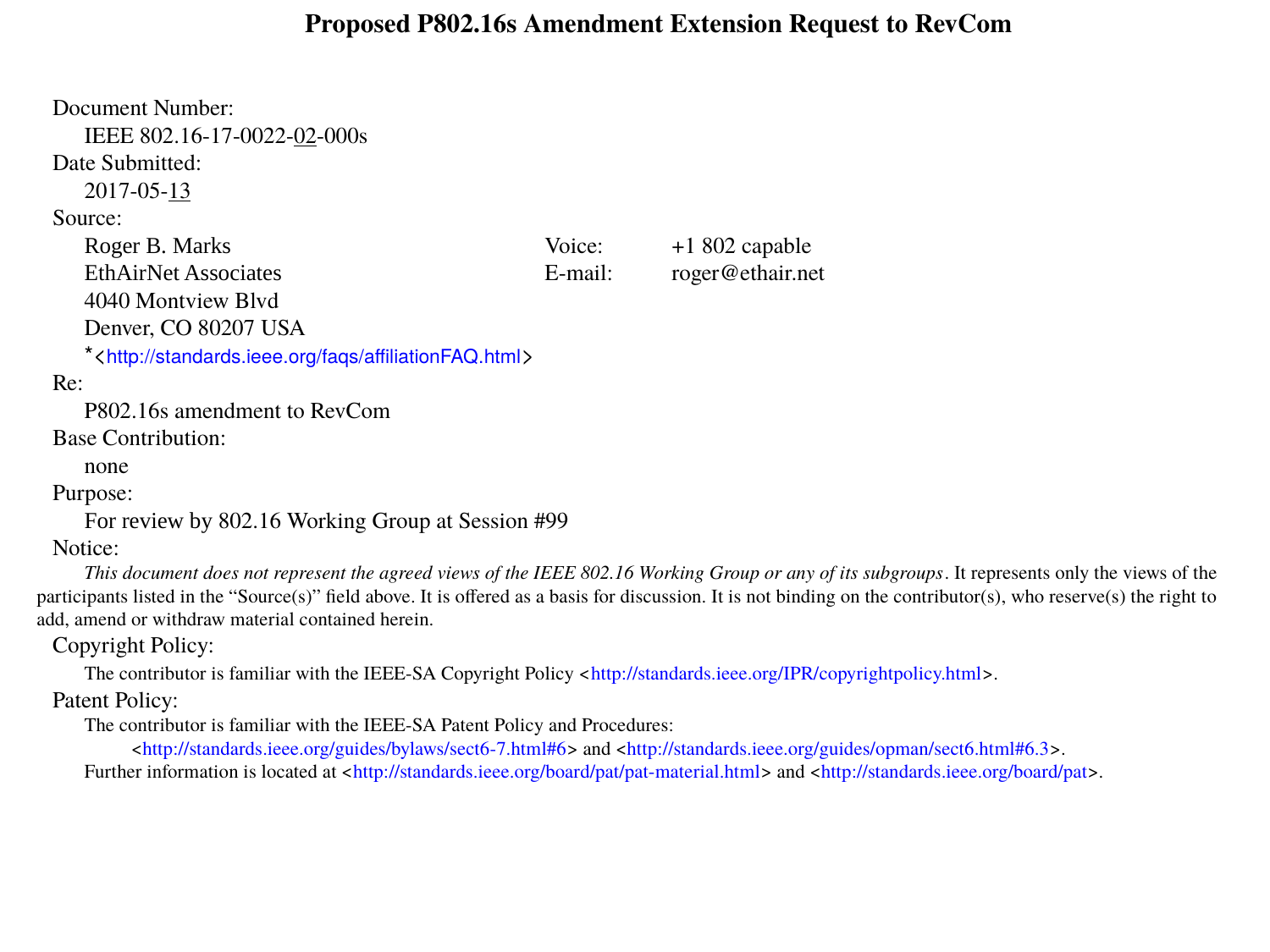

Proposed P802.16s Amendment Extension Request to RevCom

Document Number:
IEEE 802.16-17-0022-02-000s
Date Submitted:
2017-05-13
Source:
Roger B. Marks			Voice:	+1 802 capable
EthAirNet Associates			E-mail:	roger@ethair.net
4040 Montview Blvd
Denver, CO 80207 USA
*<http://standards.ieee.org/faqs/affiliationFAQ.html>
Re:
P802.16s amendment to RevCom
Base Contribution:
none
Purpose:
For review by 802.16 Working Group at Session #99
Notice:
This document does not represent the agreed views of the IEEE 802.16 Working Group or any of its subgroups. It represents only the views of the participants listed in the “Source(s)” field above. It is offered as a basis for discussion. It is not binding on the contributor(s), who reserve(s) the right to add, amend or withdraw material contained herein.
Copyright Policy:
The contributor is familiar with the IEEE-SA Copyright Policy <http://standards.ieee.org/IPR/copyrightpolicy.html>.
Patent Policy:
The contributor is familiar with the IEEE-SA Patent Policy and Procedures:
<http://standards.ieee.org/guides/bylaws/sect6-7.html#6> and <http://standards.ieee.org/guides/opman/sect6.html#6.3>.
Further information is located at <http://standards.ieee.org/board/pat/pat-material.html> and <http://standards.ieee.org/board/pat>.